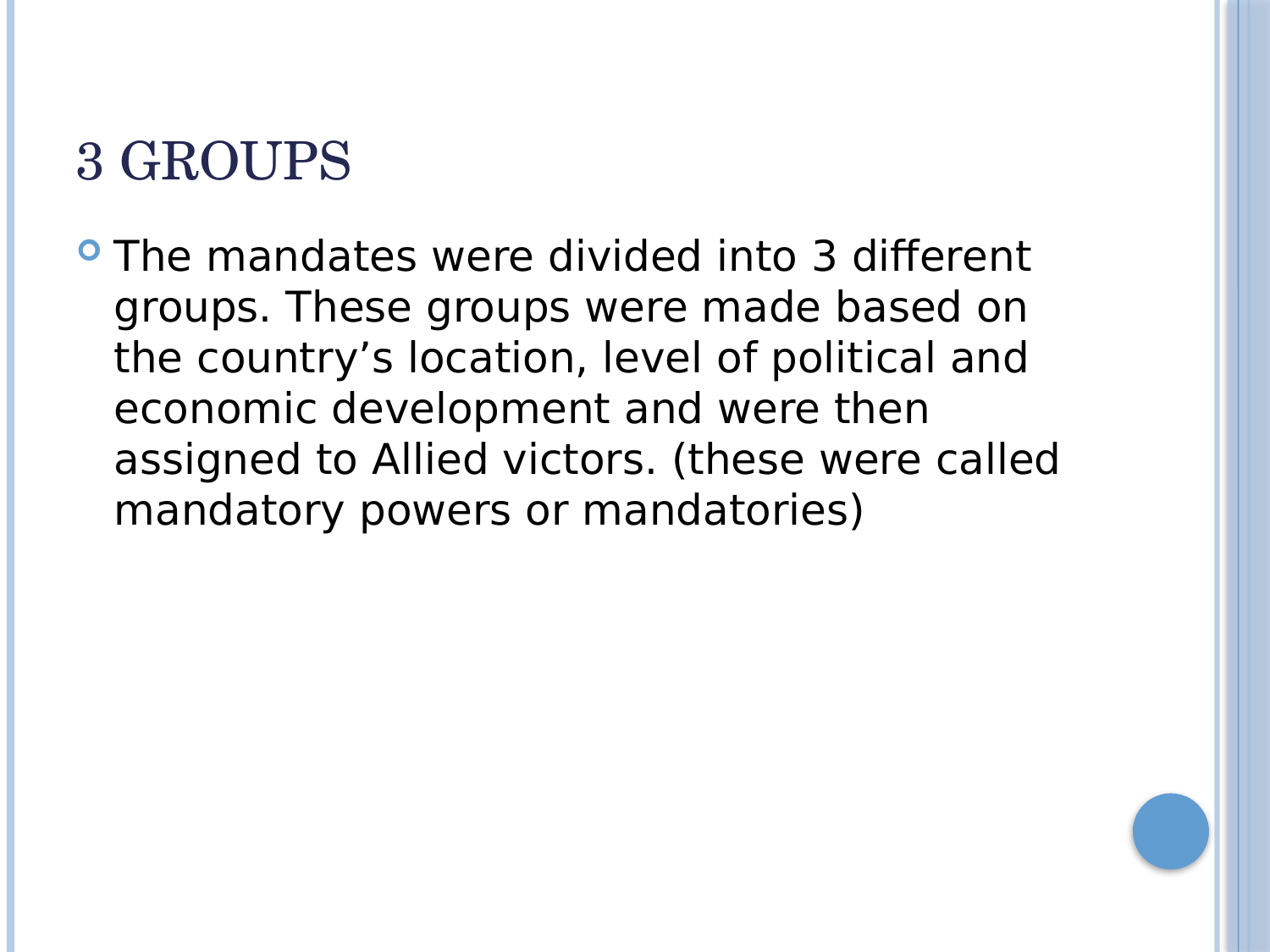

# 3 groups
The mandates were divided into 3 different groups. These groups were made based on the country’s location, level of political and economic development and were then assigned to Allied victors. (these were called mandatory powers or mandatories)